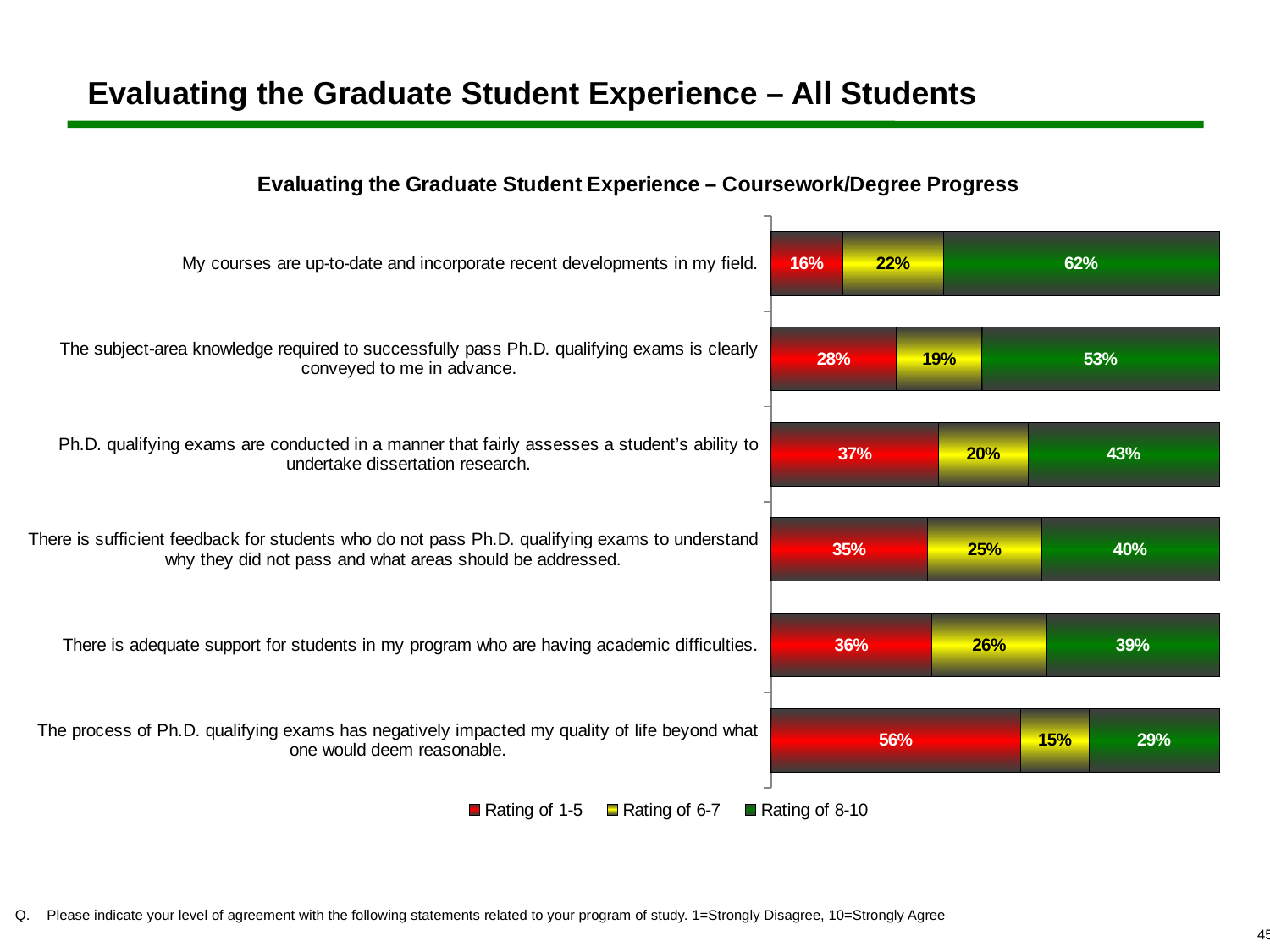

# Evaluating the Graduate Student Experience – All Students

### Chart: Evaluating the Graduate Student Experience – Coursework/Degree Progress

| Category | Rating of 1-5 | Rating of 6-7 | Rating of 8-10 |
|---|---|---|---|
| My courses are up-to-date and incorporate recent developments in my field. | 0.16021765417170497 | 0.22430471584038694 | 0.6154776299879081 |
| The subject-area knowledge required to successfully pass Ph.D. qualifying exams is clearly conveyed to me in advance. | 0.27984084880636606 | 0.1909814323607427 | 0.5291777188328912 |
| Ph.D. qualifying exams are conducted in a manner that fairly assesses a student’s ability to undertake dissertation research. | 0.3743016759776536 | 0.19972067039106145 | 0.4259776536312849 |
| There is sufficient feedback for students who do not pass Ph.D. qualifying exams to understand why they did not pass and what areas should be addressed. | 0.349609375 | 0.25390625 | 0.396484375 |
| There is adequate support for students in my program who are having academic difficulties. | 0.35880640465793306 | 0.2561863173216885 | 0.38500727802037843 |
| The process of Ph.D. qualifying exams has negatively impacted my quality of life beyond what one would deem reasonable. | 0.5574229691876751 | 0.15266106442577032 | 0.28991596638655465 |
Q.	Please indicate your level of agreement with the following statements related to your program of study. 1=Strongly Disagree, 10=Strongly Agree